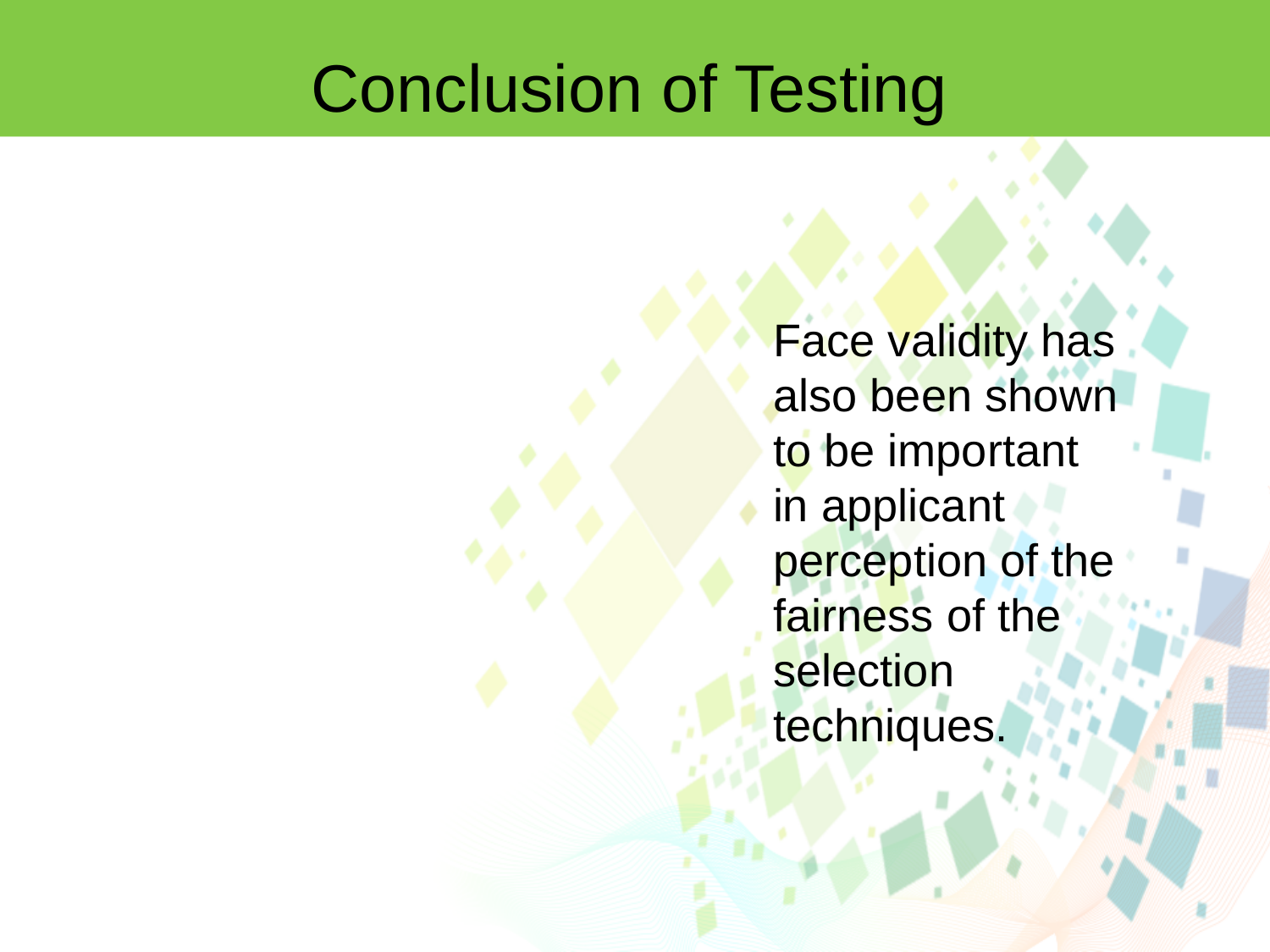

Conclusion of Testing
Face validity has also been shown to be important in applicant perception of the fairness of the selection techniques.